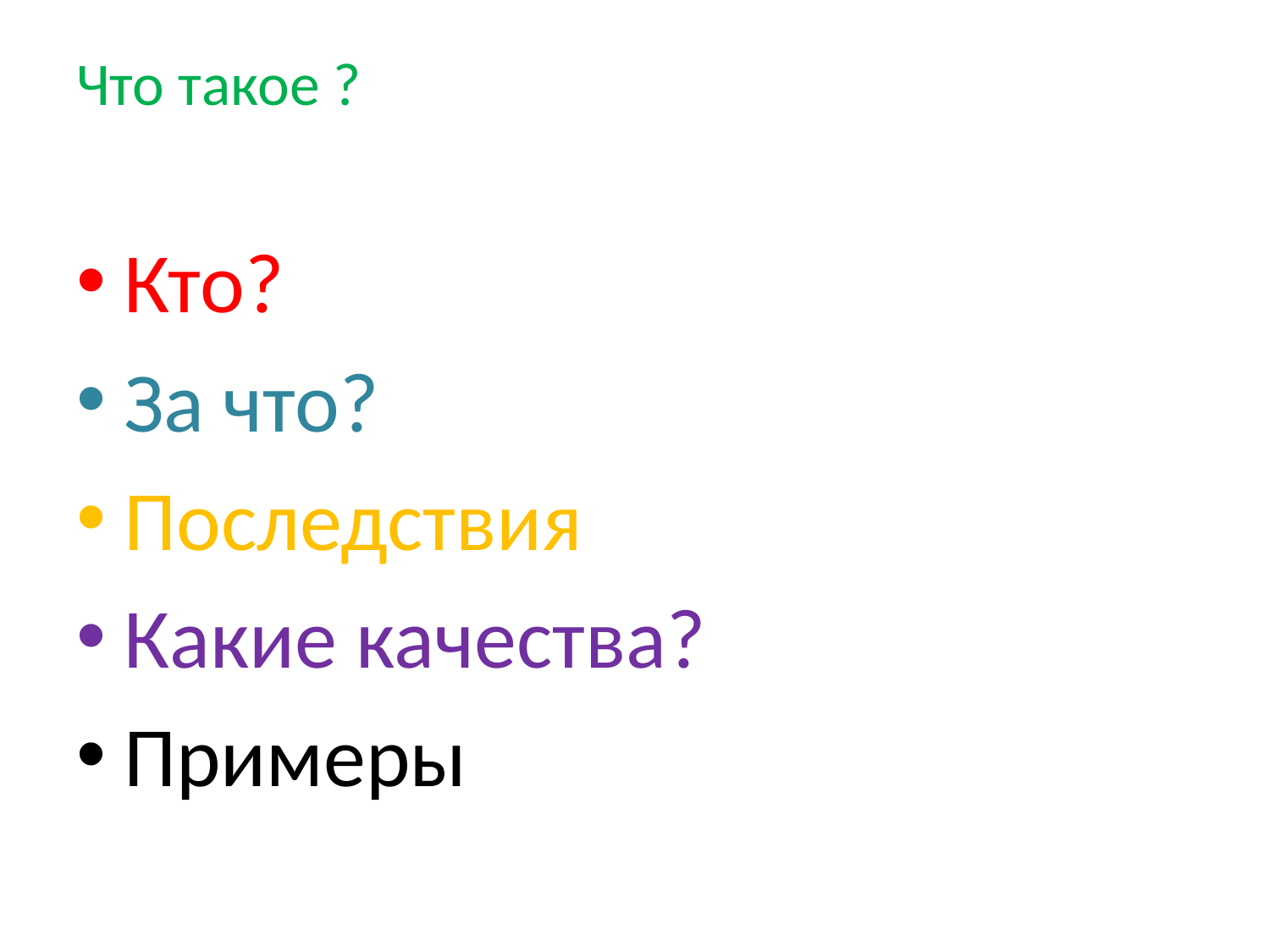

# Что такое ?
Кто?
За что?
Последствия
Какие качества?
Примеры